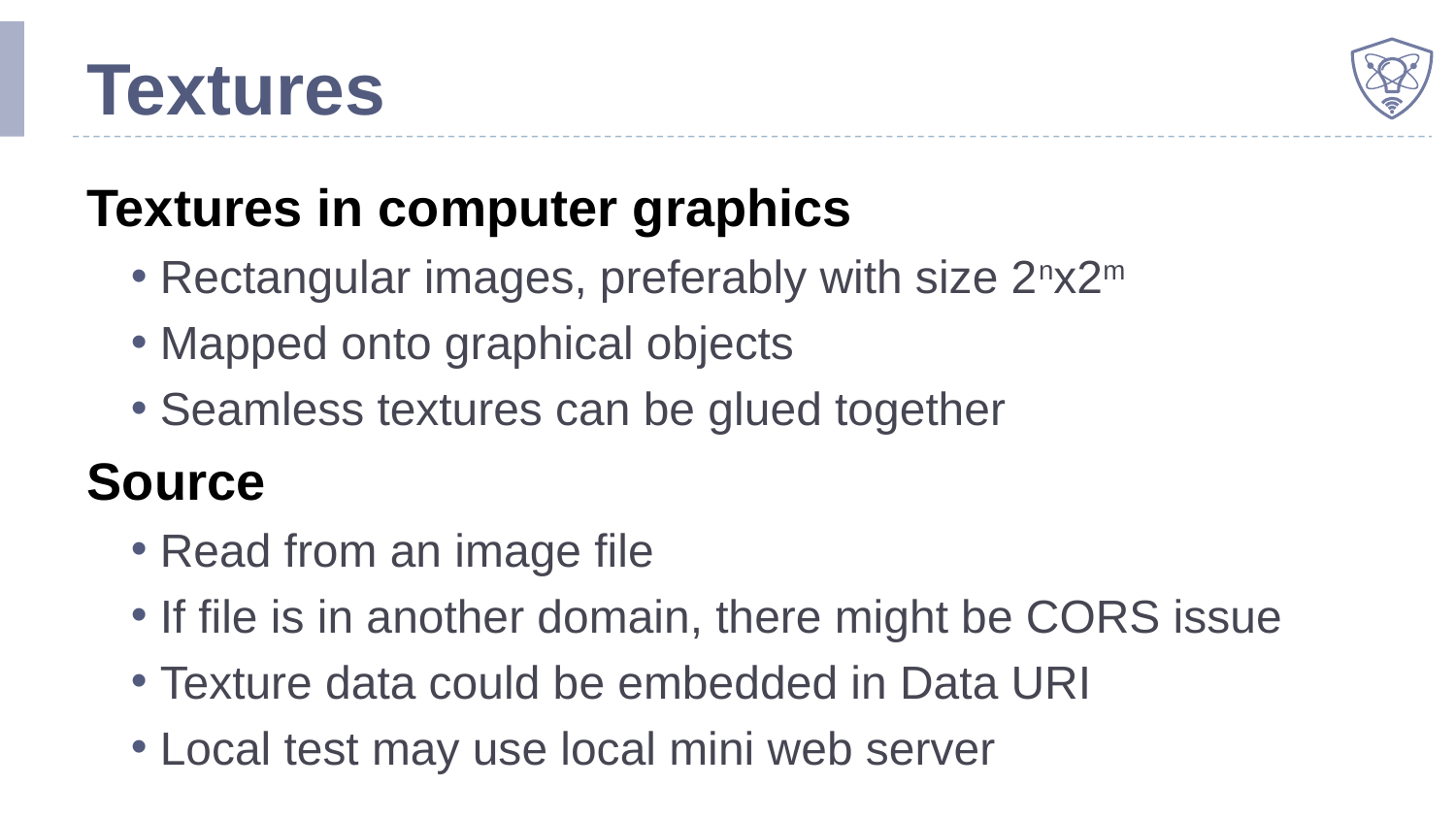

# Textures
Textures in computer graphics
Rectangular images, preferably with size 2nx2m
Mapped onto graphical objects
Seamless textures can be glued together
Source
Read from an image file
If file is in another domain, there might be CORS issue
Texture data could be embedded in Data URI
Local test may use local mini web server